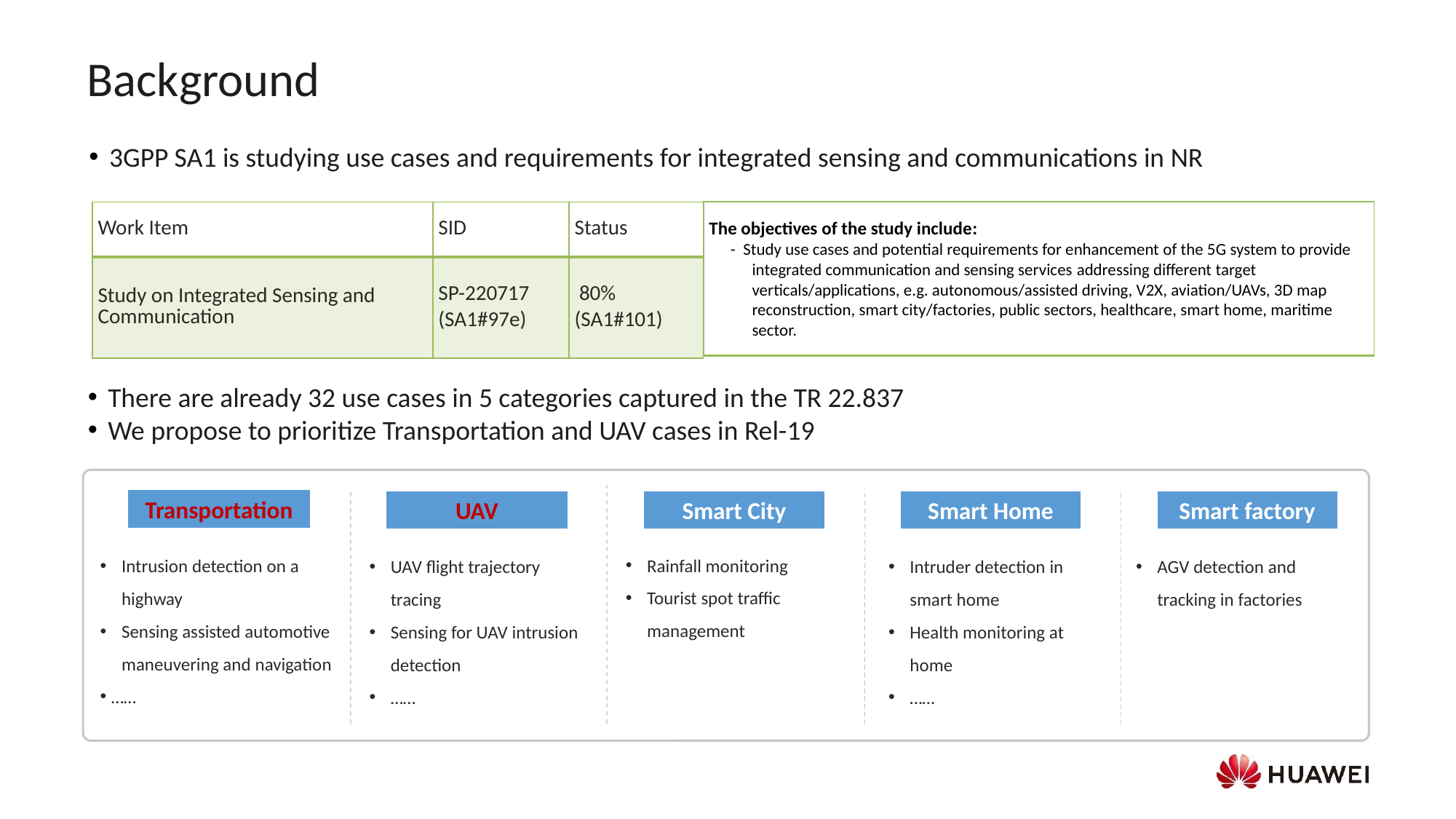

Background
3GPP SA1 is studying use cases and requirements for integrated sensing and communications in NR
| The objectives of the study include: - Study use cases and potential requirements for enhancement of the 5G system to provide integrated communication and sensing services addressing different target verticals/applications, e.g. autonomous/assisted driving, V2X, aviation/UAVs, 3D map reconstruction, smart city/factories, public sectors, healthcare, smart home, maritime sector. |
| --- |
| Work Item | SID | Status |
| --- | --- | --- |
| Study on Integrated Sensing and Communication | SP-220717 (SA1#97e) | 80% (SA1#101) |
There are already 32 use cases in 5 categories captured in the TR 22.837
We propose to prioritize Transportation and UAV cases in Rel-19

Transportation
Smart City
UAV
Smart Home
Smart factory
Rainfall monitoring
Tourist spot traffic management
Intrusion detection on a highway
Sensing assisted automotive maneuvering and navigation
……
UAV flight trajectory tracing
Sensing for UAV intrusion detection
……
Intruder detection in smart home
Health monitoring at home
……
AGV detection and tracking in factories